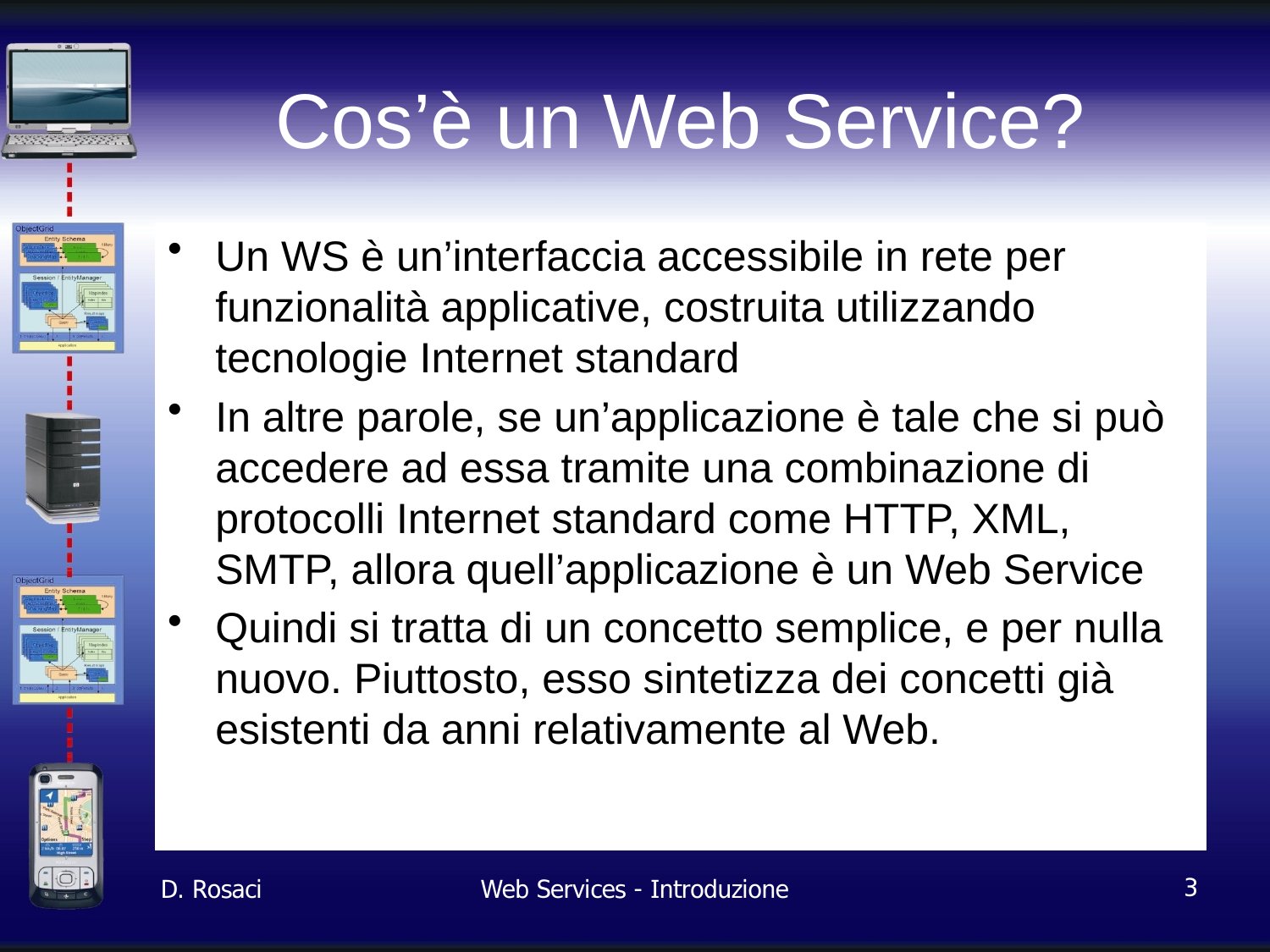

# Cos’è un Web Service?
Un WS è un’interfaccia accessibile in rete per funzionalità applicative, costruita utilizzando tecnologie Internet standard
In altre parole, se un’applicazione è tale che si può accedere ad essa tramite una combinazione di protocolli Internet standard come HTTP, XML, SMTP, allora quell’applicazione è un Web Service
Quindi si tratta di un concetto semplice, e per nulla nuovo. Piuttosto, esso sintetizza dei concetti già esistenti da anni relativamente al Web.
D. Rosaci
Web Services - Introduzione